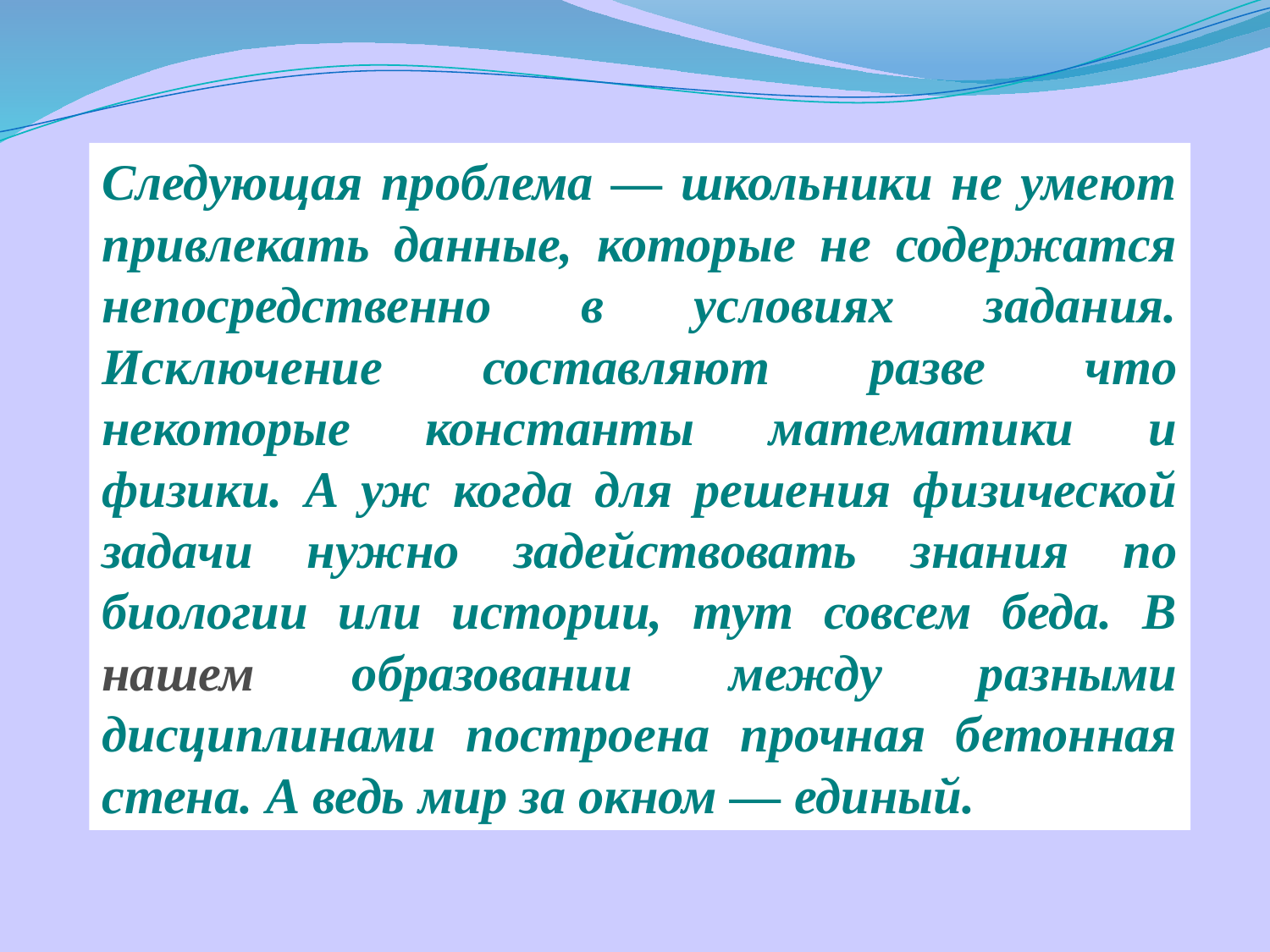

Следующая проблема — школьники не умеют привлекать данные, которые не содержатся непосредственно в условиях задания. Исключение составляют разве что некоторые константы математики и физики. А уж когда для решения физической задачи нужно задействовать знания по биологии или истории, тут совсем беда. В нашем образовании между разными дисциплинами построена прочная бетонная стена. А ведь мир за окном — единый.